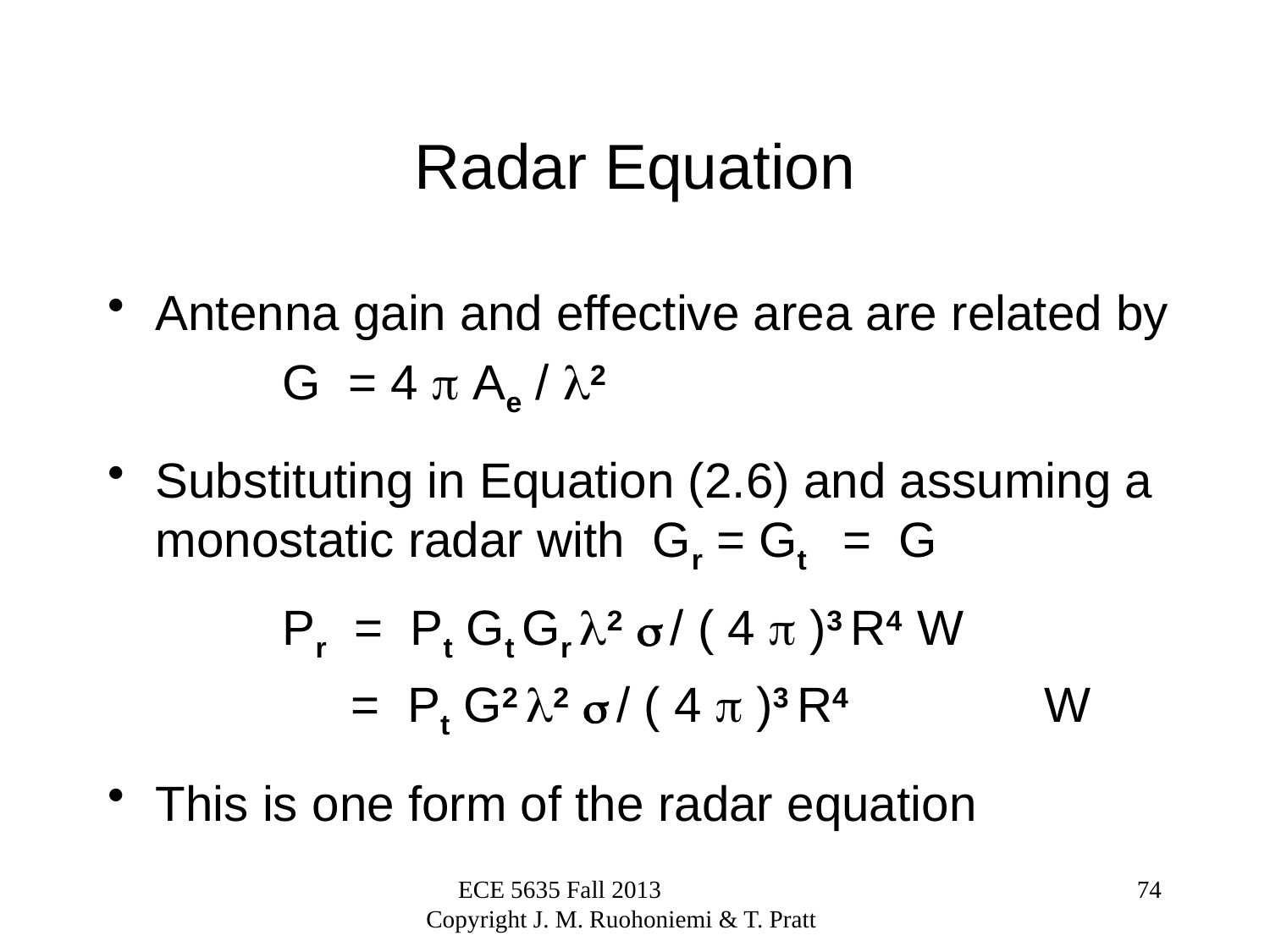

# Radar Equation
Antenna gain and effective area are related by
	    	G  = 4 π Ae / λ2
Substituting in Equation (2.6) and assuming a monostatic radar with  Gr = Gt   =  G
		Pr  =  Pt Gt Gr λ2 σ / ( 4 π )3 R4	W
	 	     =  Pt G2 λ2 σ / ( 4 π )3 R4	   	W
This is one form of the radar equation
ECE 5635 Fall 2013                      Copyright J. M. Ruohoniemi & T. Pratt
74